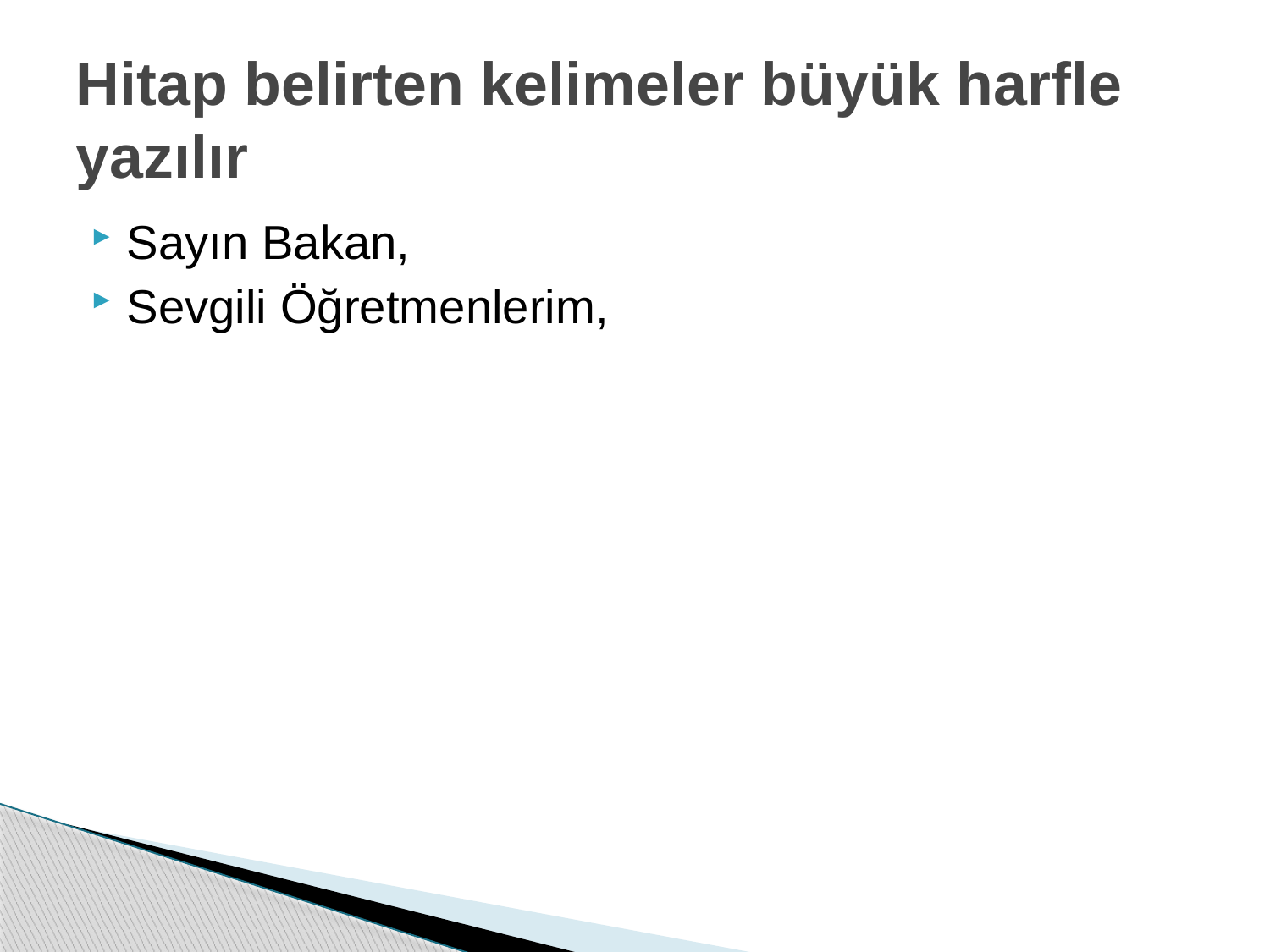

# Hitap belirten kelimeler büyük harfle yazılır
Sayın Bakan,
Sevgili Öğretmenlerim,